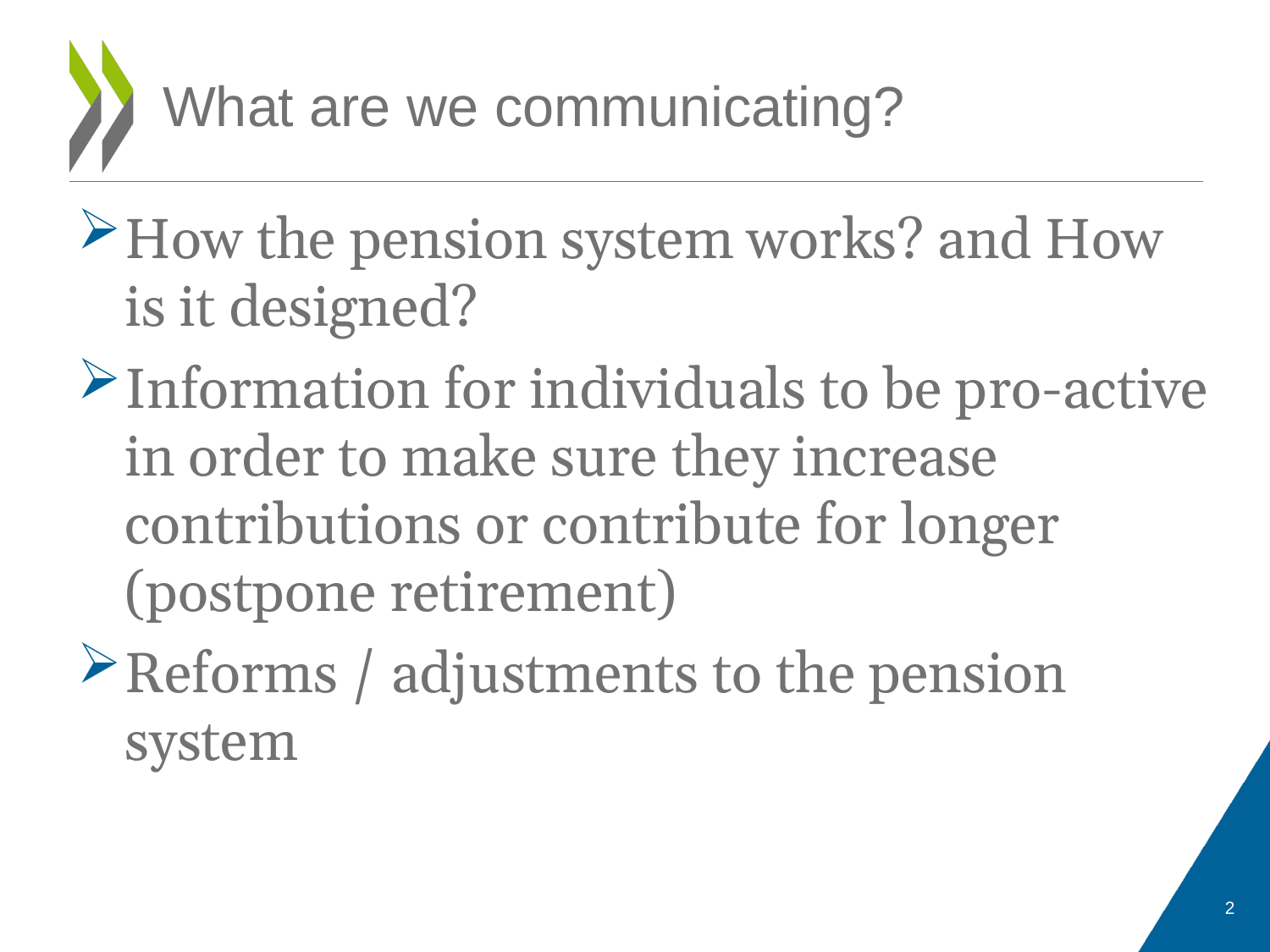

# What are we communicating?
How the pension system works? and How is it designed?
Information for individuals to be pro-active in order to make sure they increase contributions or contribute for longer (postpone retirement)
Reforms / adjustments to the pension system
2